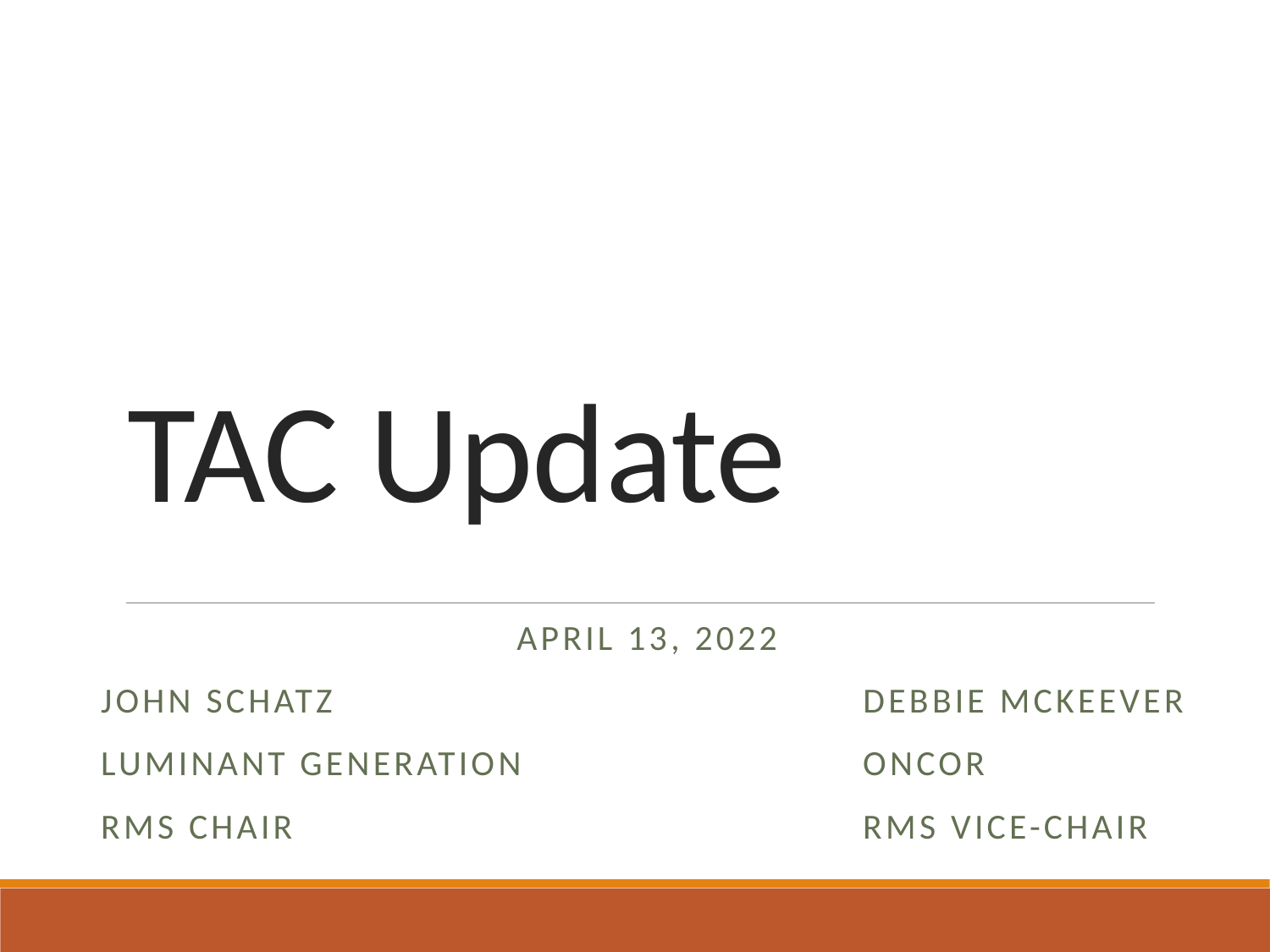

# TAC Update
April 13, 2022
John Schatz 				           Debbie McKeever
LUMINANT GENERATION			ONCOR
rms chair					RMS VICE-CHAIR